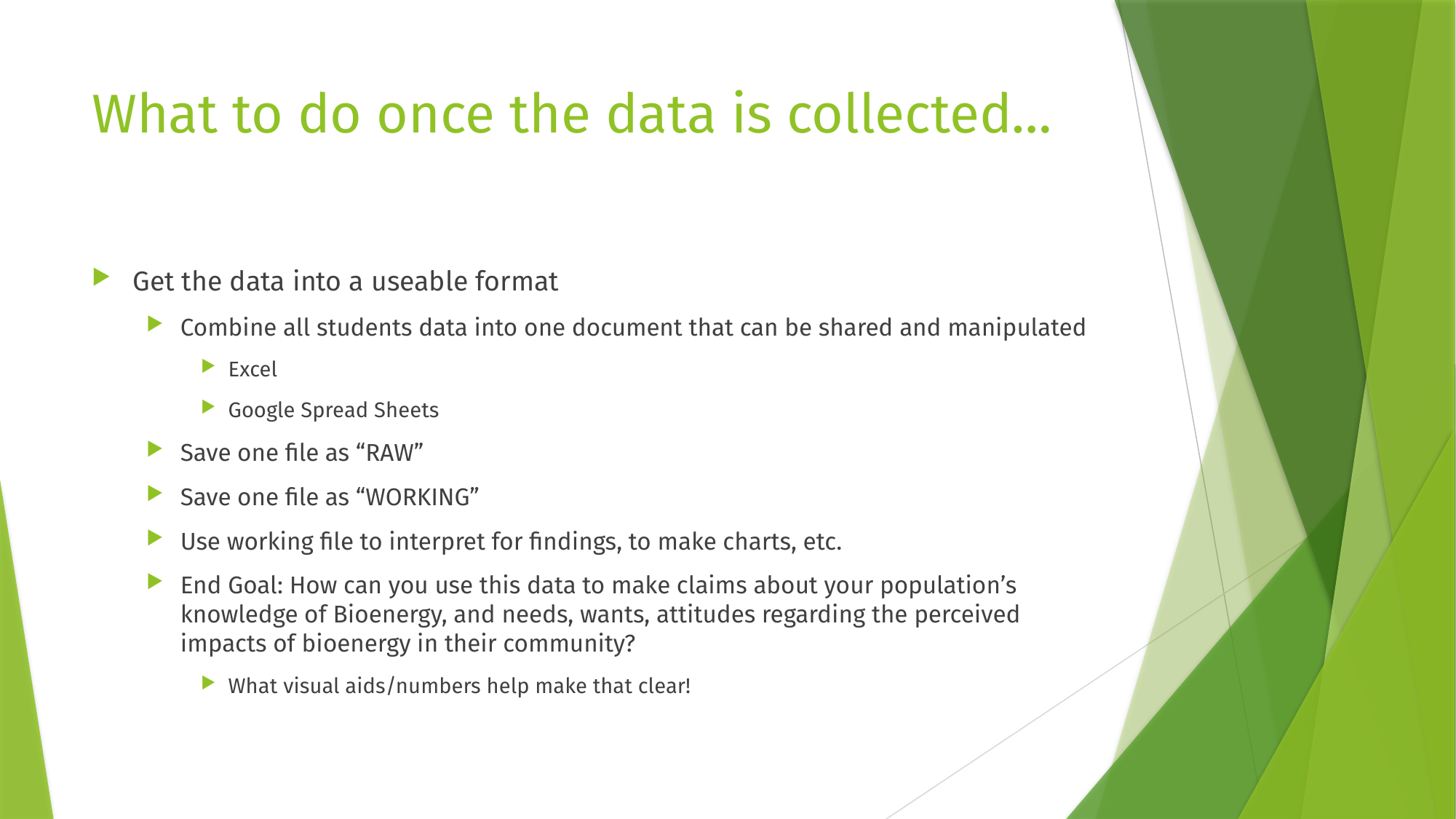

# What to do once the data is collected…
Get the data into a useable format
Combine all students data into one document that can be shared and manipulated
Excel
Google Spread Sheets
Save one file as “RAW”
Save one file as “WORKING”
Use working file to interpret for findings, to make charts, etc.
End Goal: How can you use this data to make claims about your population’s knowledge of Bioenergy, and needs, wants, attitudes regarding the perceived impacts of bioenergy in their community?
What visual aids/numbers help make that clear!